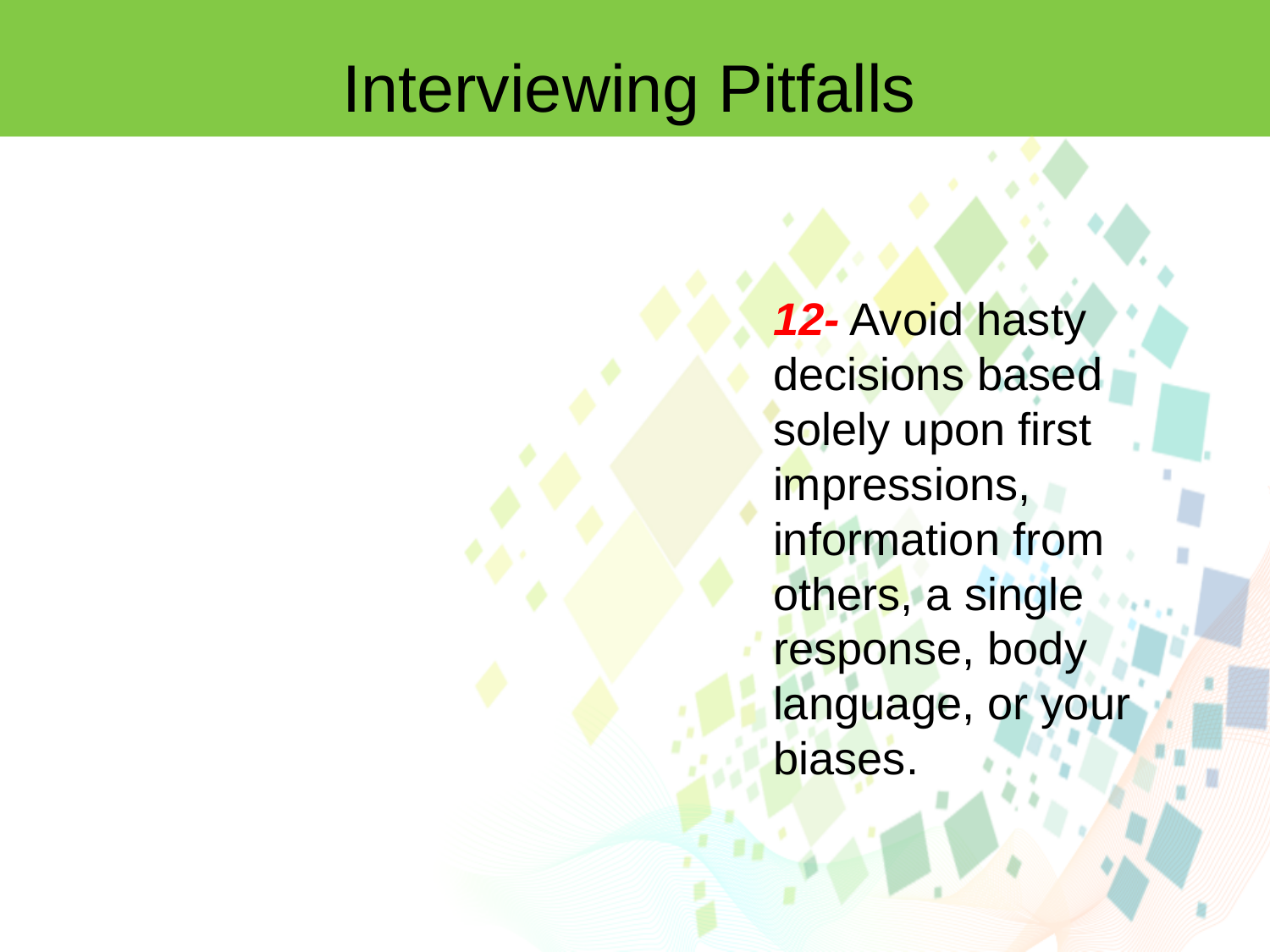

Interviewing Pitfalls
12- Avoid hasty decisions based solely upon first impressions, information from
others, a single response, body language, or your biases.